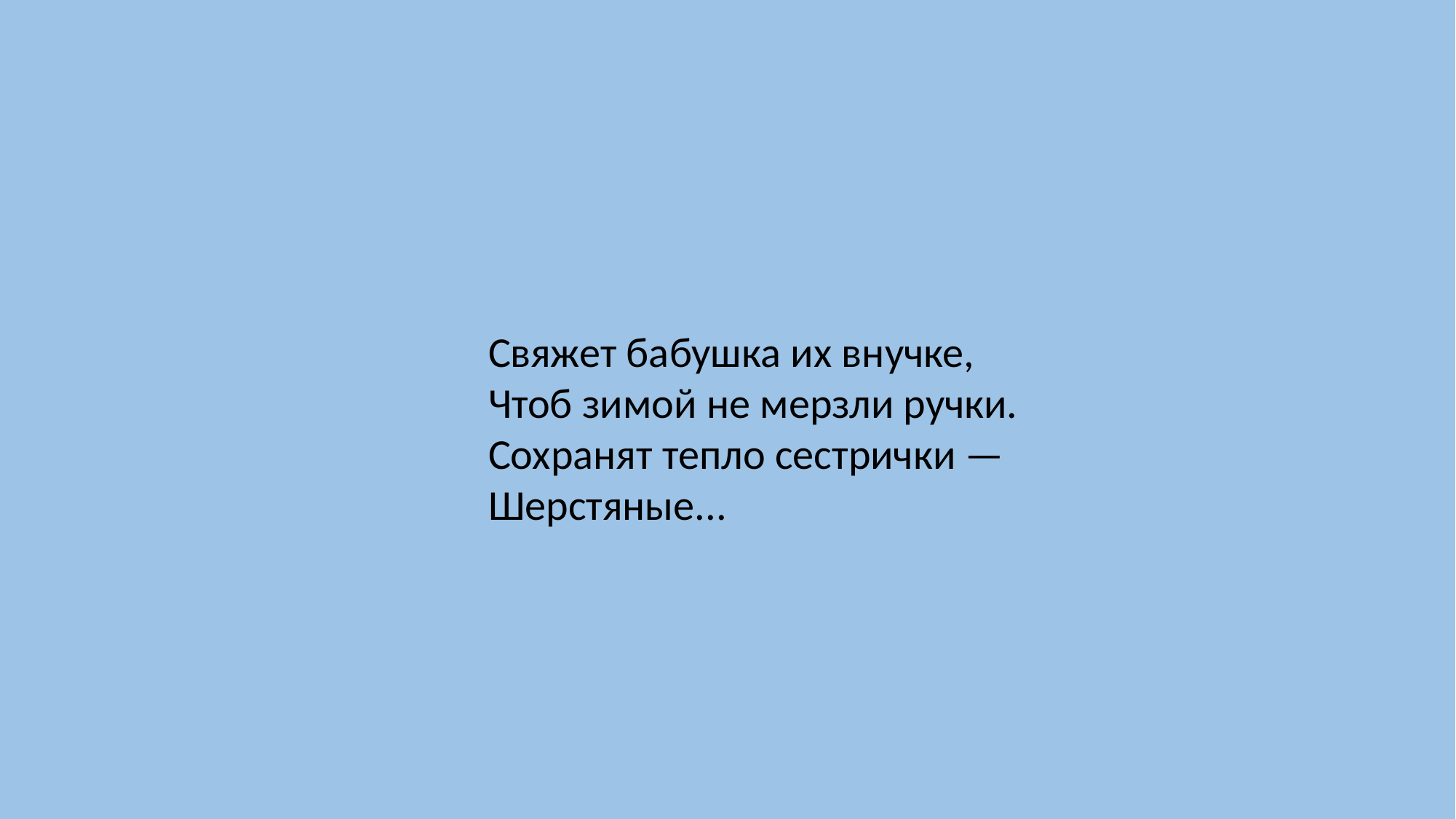

Свяжет бабушка их внучке,
Чтоб зимой не мерзли ручки.
Сохранят тепло сестрички —
Шерстяные...